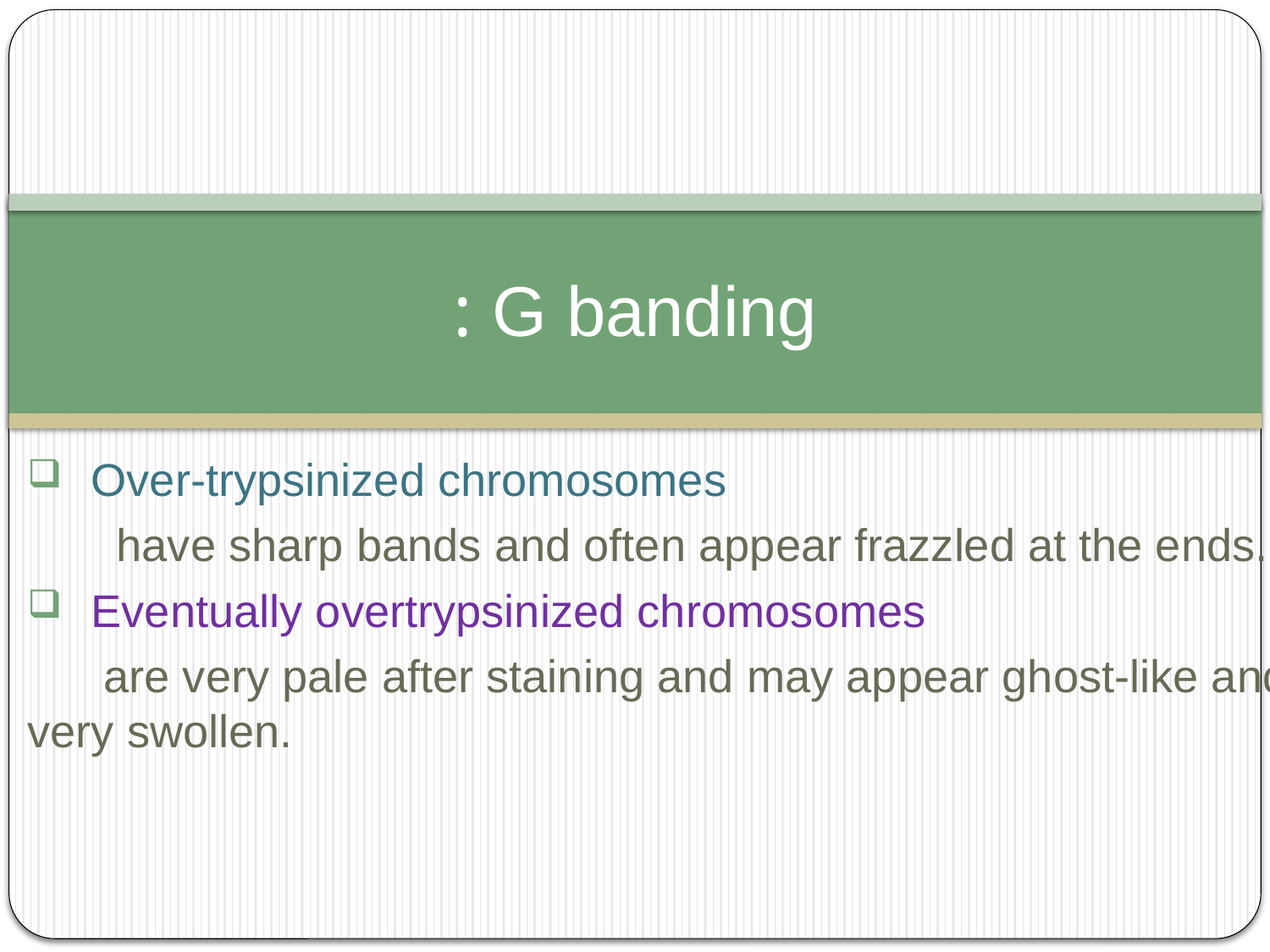

# G banding :
Over-trypsinized chromosomes
       have sharp bands and often appear frazzled at the ends.
Eventually overtrypsinized chromosomes
      are very pale after staining and may appear ghost-like and very swollen.